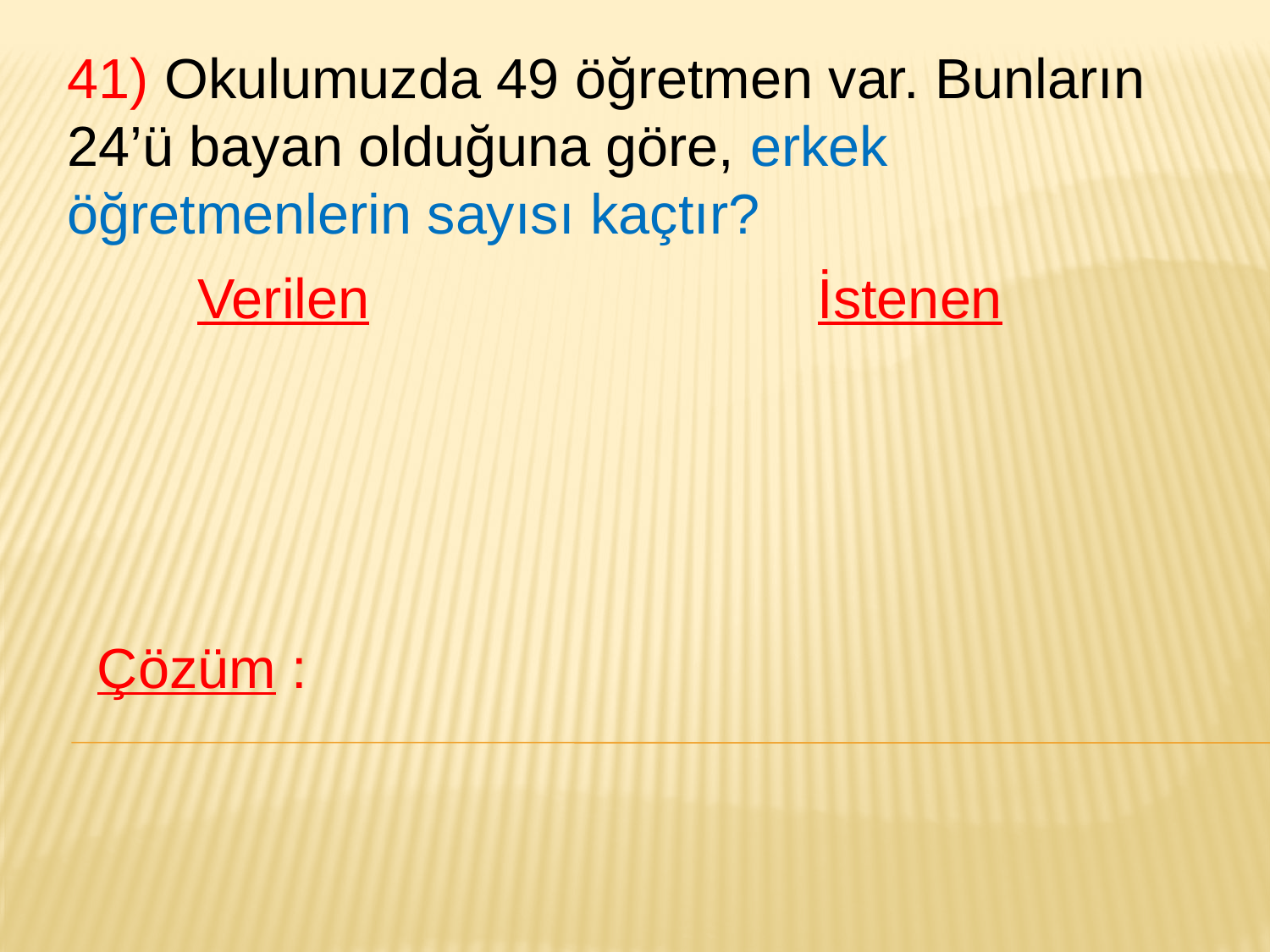

41) Okulumuzda 49 öğretmen var. Bunların 24’ü bayan olduğuna göre, erkek öğretmenlerin sayısı kaçtır?

Verilen
İstenen
Çözüm :